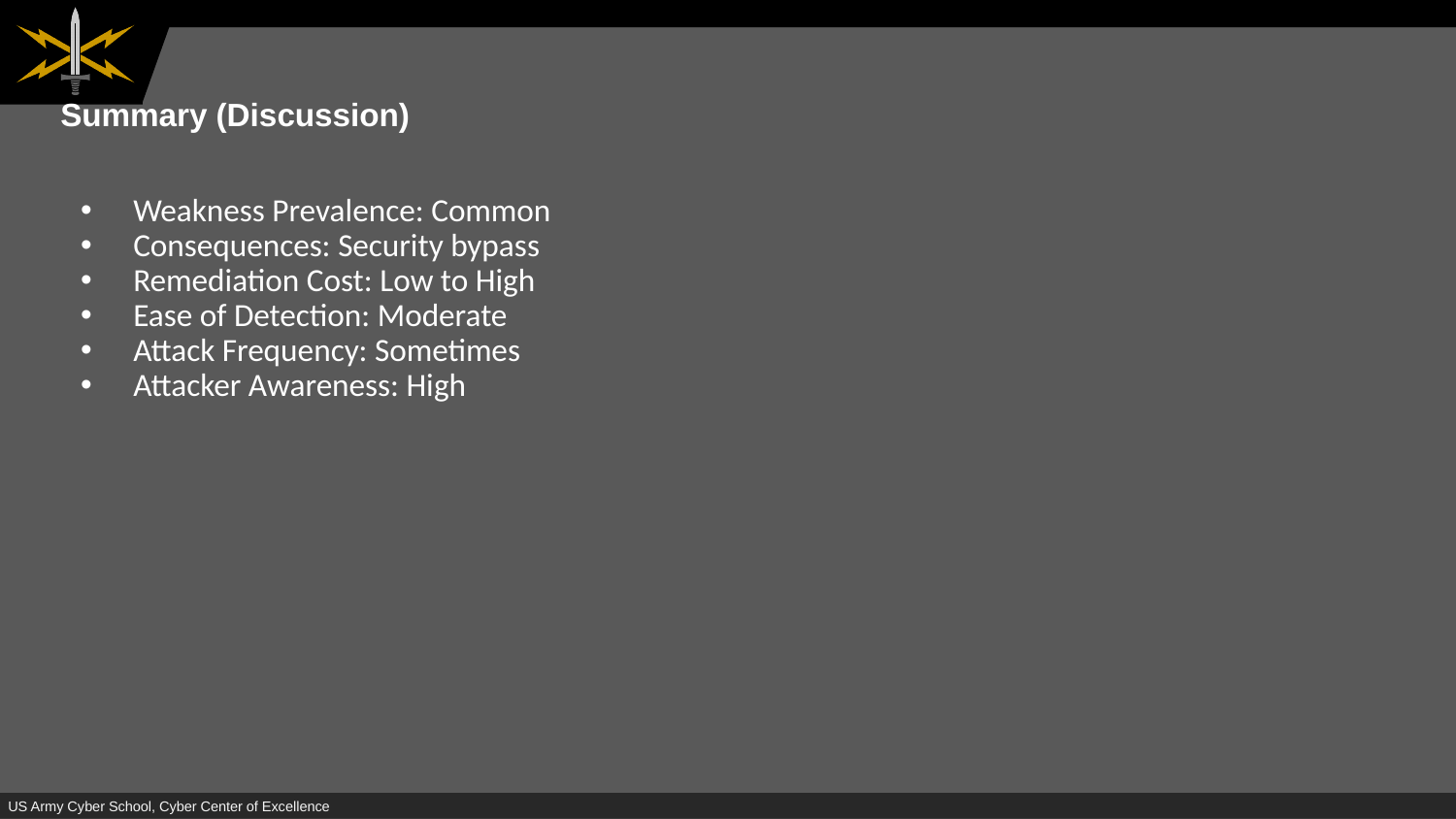

# Summary (Discussion)
Weakness Prevalence: Common
Consequences: Security bypass
Remediation Cost: Low to High
Ease of Detection: Moderate
Attack Frequency: Sometimes
Attacker Awareness: High